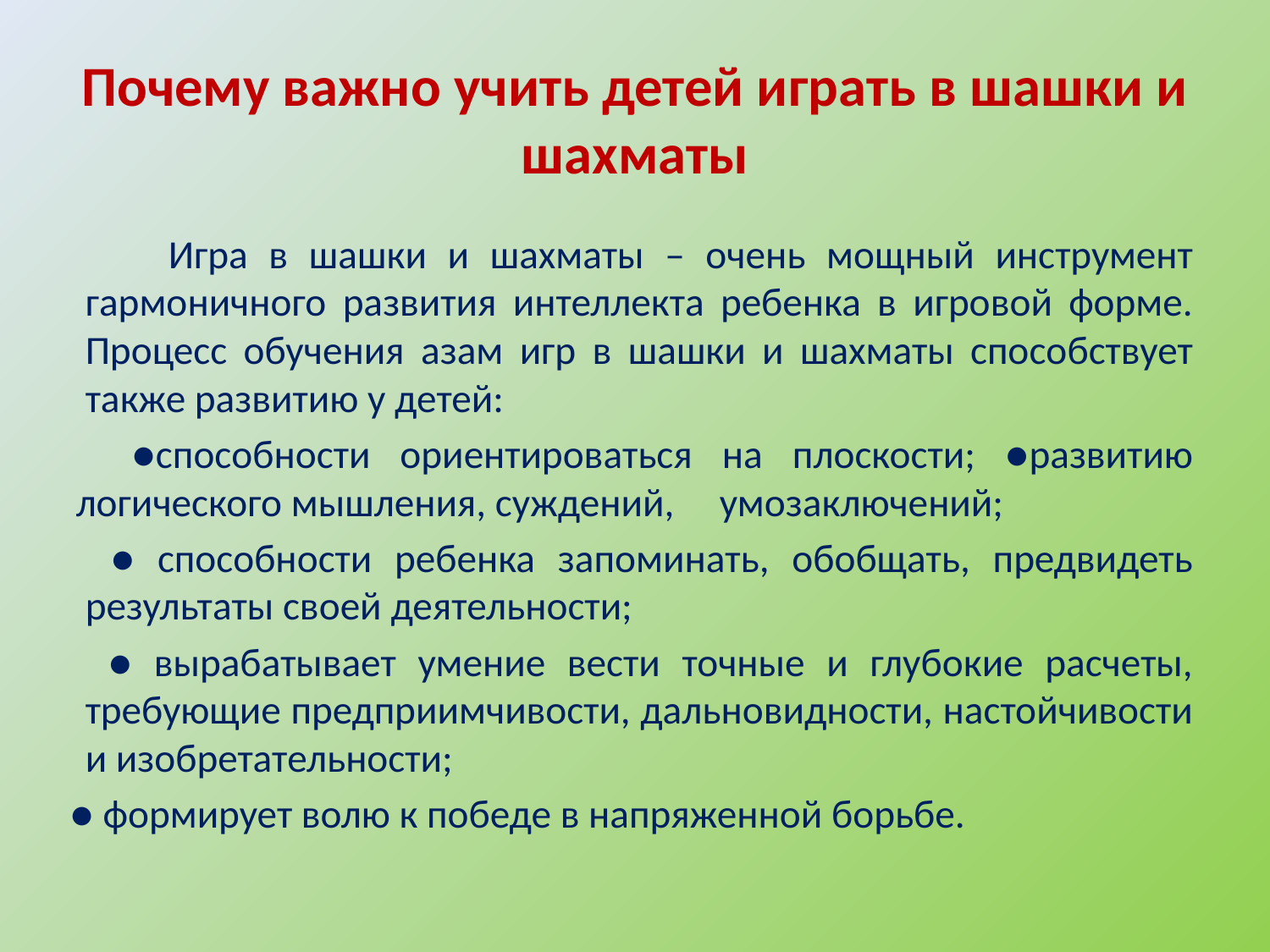

# Почему важно учить детей играть в шашки и шахматы
      Игра в шашки и шахматы – очень мощный инструмент гармоничного развития интеллекта ребенка в игровой форме. Процесс обучения азам игр в шашки и шахматы способствует также развитию у детей:
   ●способности ориентироваться на плоскости; ●развитию логического мышления, суждений,     умозаключений;
   ● способности ребенка запоминать, обобщать, предвидеть результаты своей деятельности;
   ● вырабатывает умение вести точные и глубокие расчеты, требующие предприимчивости, дальновидности, настойчивости и изобретательности;
   ● формирует волю к победе в напряженной борьбе.